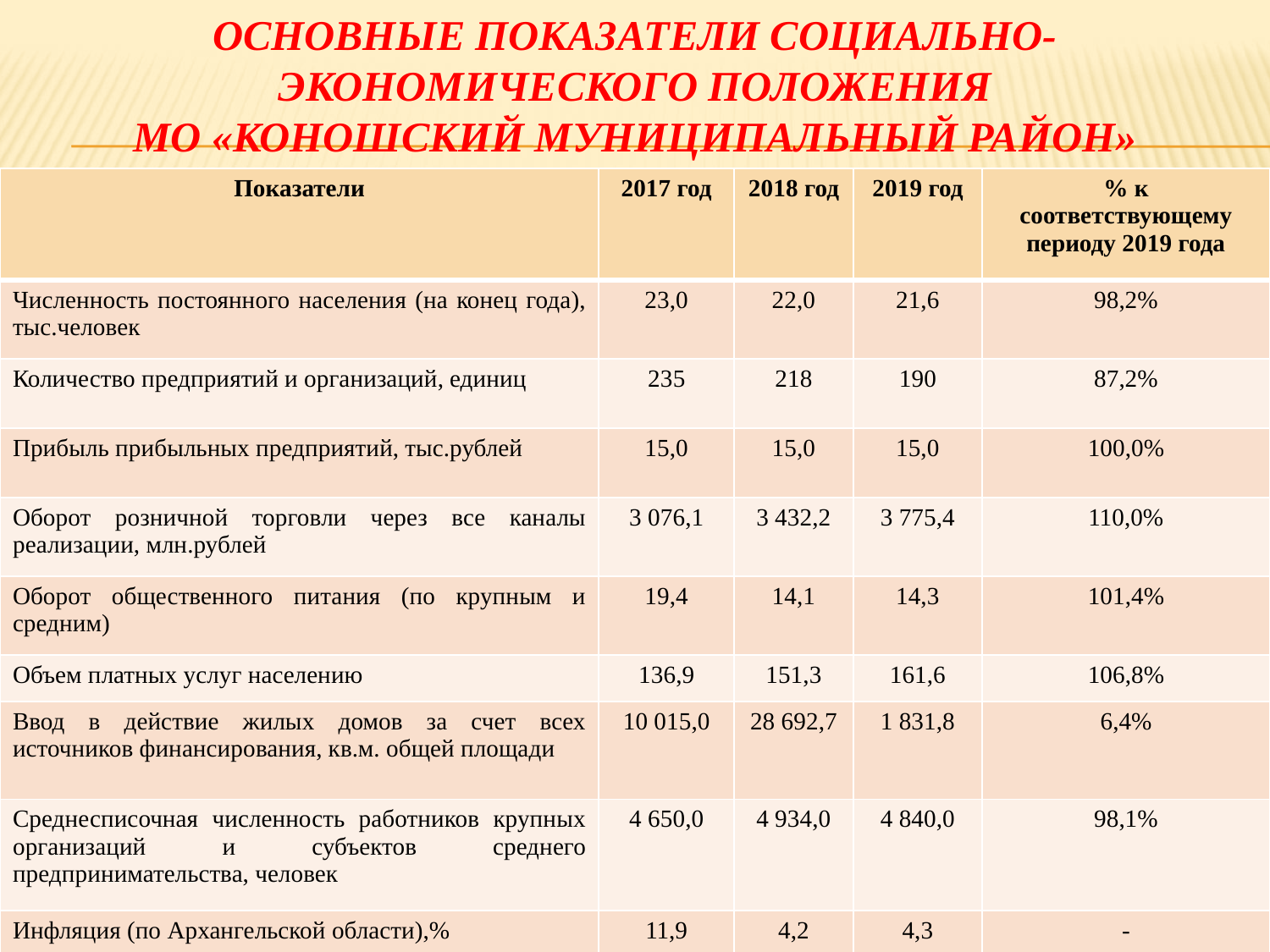

# ОСНОВНЫЕ ПОКАЗАТЕЛИ СОЦИАЛЬНО-ЭКОНОМИЧЕСКОГО ПОЛОЖЕНИЯ МО «КОНОШСКИЙ МУНИЦИПАЛЬНЫЙ РАЙОН»
| Показатели | 2017 год | 2018 год | 2019 год | % к соответствующему периоду 2019 года |
| --- | --- | --- | --- | --- |
| Численность постоянного населения (на конец года), тыс.человек | 23,0 | 22,0 | 21,6 | 98,2% |
| Количество предприятий и организаций, единиц | 235 | 218 | 190 | 87,2% |
| Прибыль прибыльных предприятий, тыс.рублей | 15,0 | 15,0 | 15,0 | 100,0% |
| Оборот розничной торговли через все каналы реализации, млн.рублей | 3 076,1 | 3 432,2 | 3 775,4 | 110,0% |
| Оборот общественного питания (по крупным и средним) | 19,4 | 14,1 | 14,3 | 101,4% |
| Объем платных услуг населению | 136,9 | 151,3 | 161,6 | 106,8% |
| Ввод в действие жилых домов за счет всех источников финансирования, кв.м. общей площади | 10 015,0 | 28 692,7 | 1 831,8 | 6,4% |
| Среднесписочная численность работников крупных организаций и субъектов среднего предпринимательства, человек | 4 650,0 | 4 934,0 | 4 840,0 | 98,1% |
| Инфляция (по Архангельской области),% | 11,9 | 4,2 | 4,3 | - |